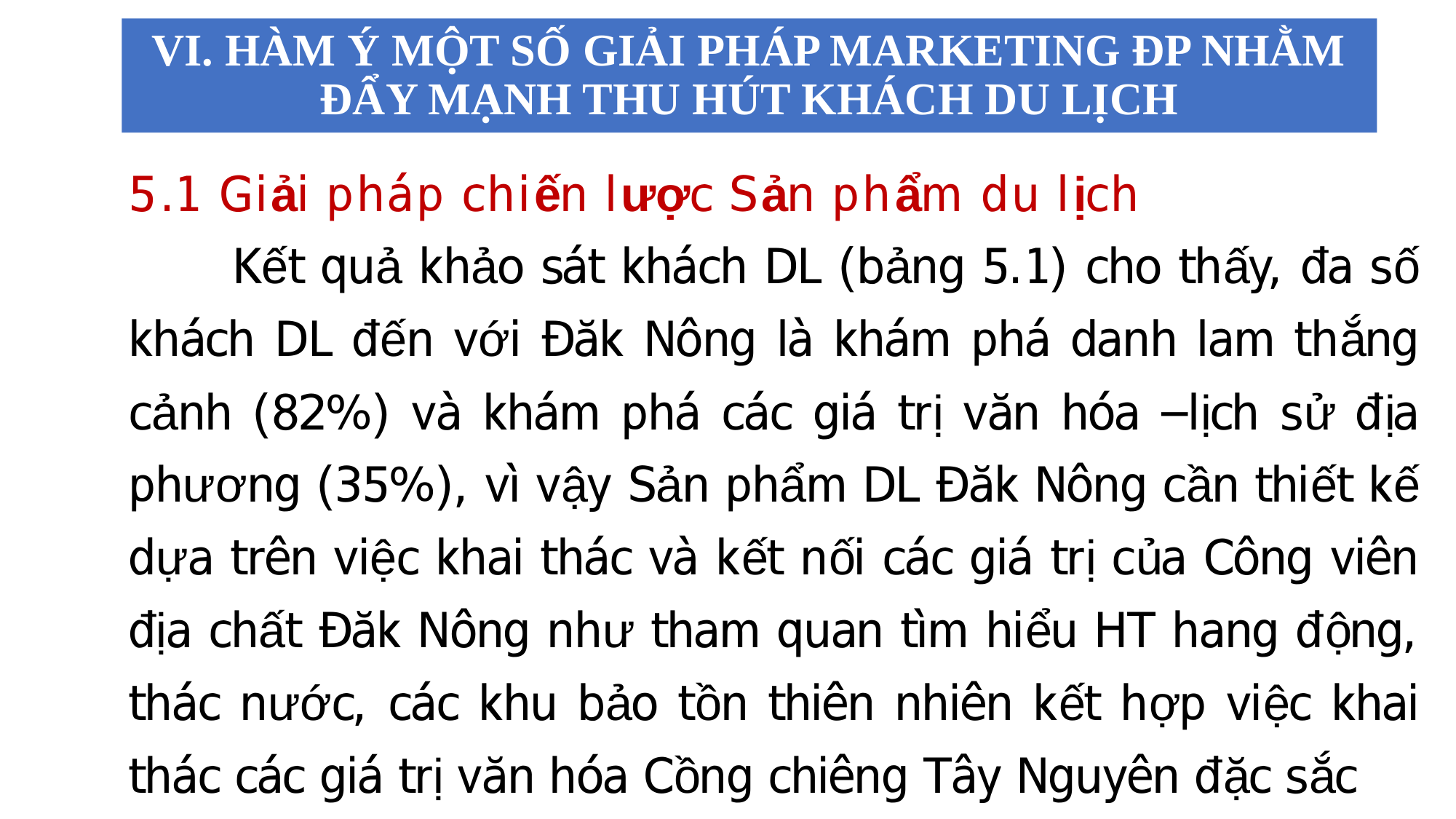

# VI. HÀM Ý MỘT SỐ GIẢI PHÁP MARKETING ĐP NHẰM ĐẨY MẠNH THU HÚT KHÁCH DU LỊCH

5.1 Giải pháp chiến lược Sản phẩm du lịch
      Kết quả khảo sát khách DL (bảng 5.1) cho thấy, đa số khách DL đến với Đăk Nông là khám phá danh lam thắng cảnh (82%) và khám phá các giá trị văn hóa –lịch sử địa phương (35%), vì vậy Sản phẩm DL Đăk Nông cần thiết kế dựa trên việc khai thác và kết nối các giá trị của Công viên địa chất Đăk Nông như tham quan tìm hiểu HT hang động, thác nước, các khu bảo tồn thiên nhiên kết hợp việc khai thác các giá trị văn hóa Cồng chiêng Tây Nguyên đặc sắc

%